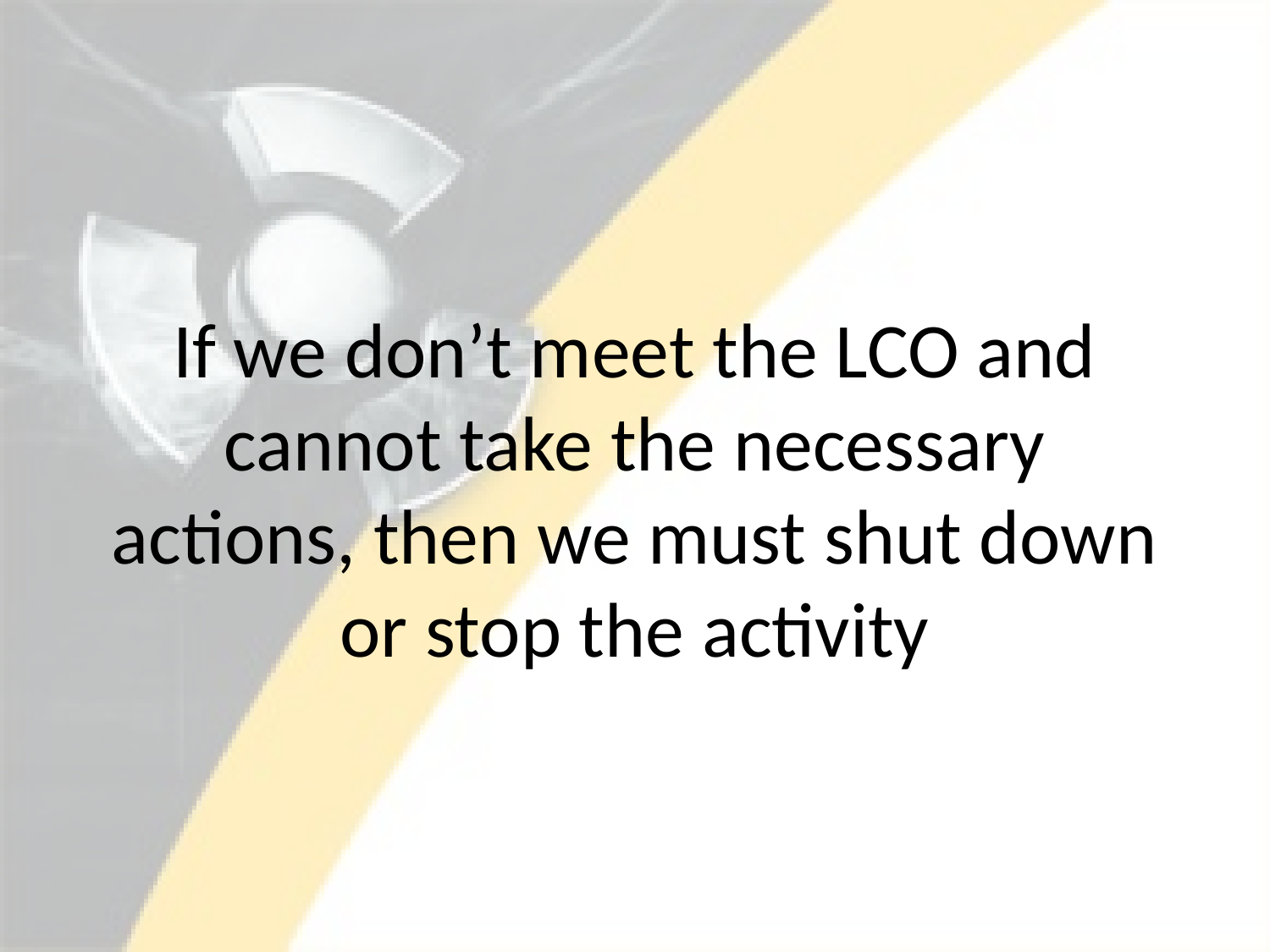

# If we don’t meet the LCO and cannot take the necessary actions, then we must shut down or stop the activity